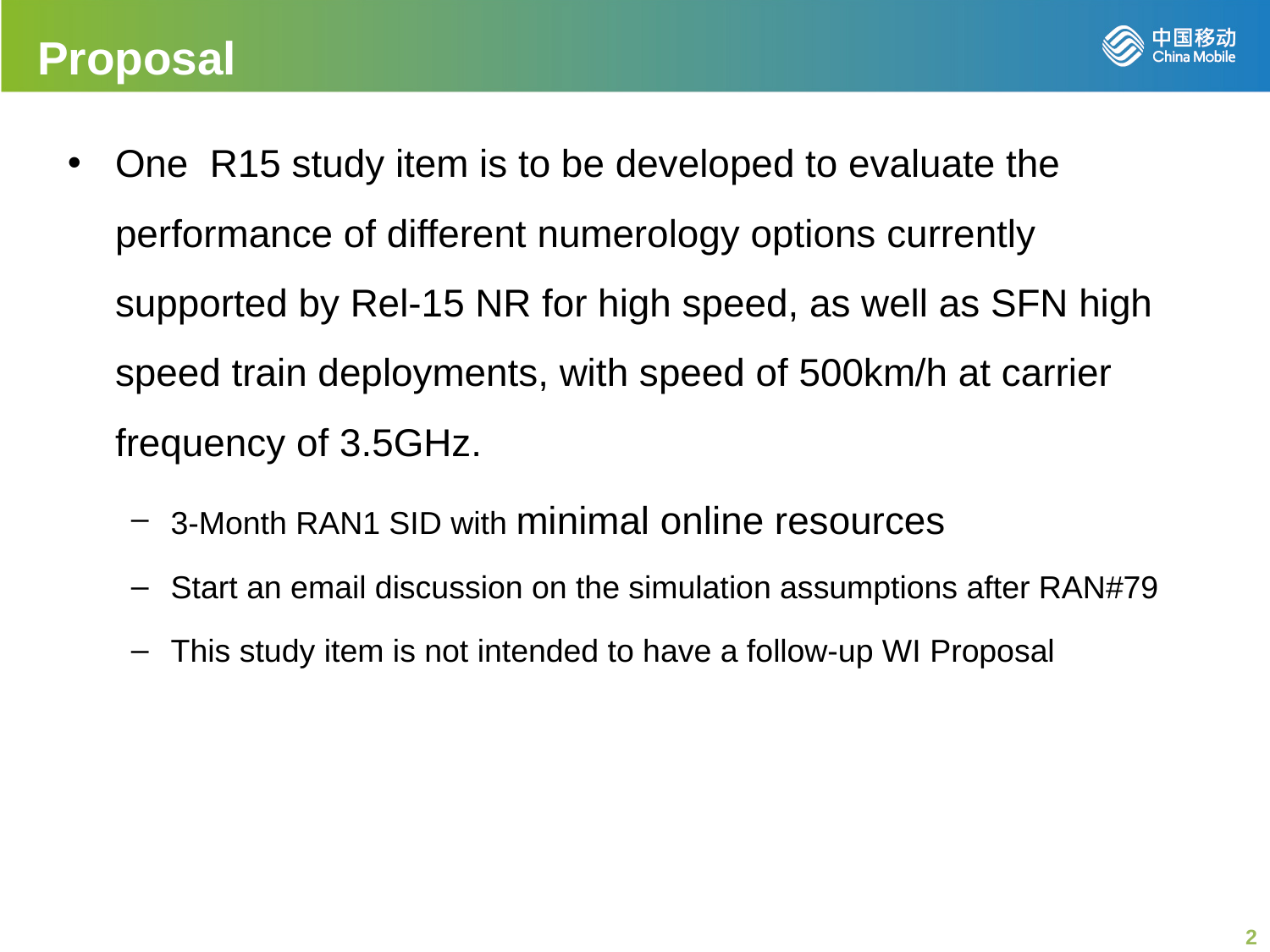

Proposal
One  R15 study item is to be developed to evaluate the performance of different numerology options currently supported by Rel-15 NR for high speed, as well as SFN high speed train deployments, with speed of 500km/h at carrier frequency of 3.5GHz.
3-Month RAN1 SID with minimal online resources
Start an email discussion on the simulation assumptions after RAN#79
This study item is not intended to have a follow-up WI Proposal